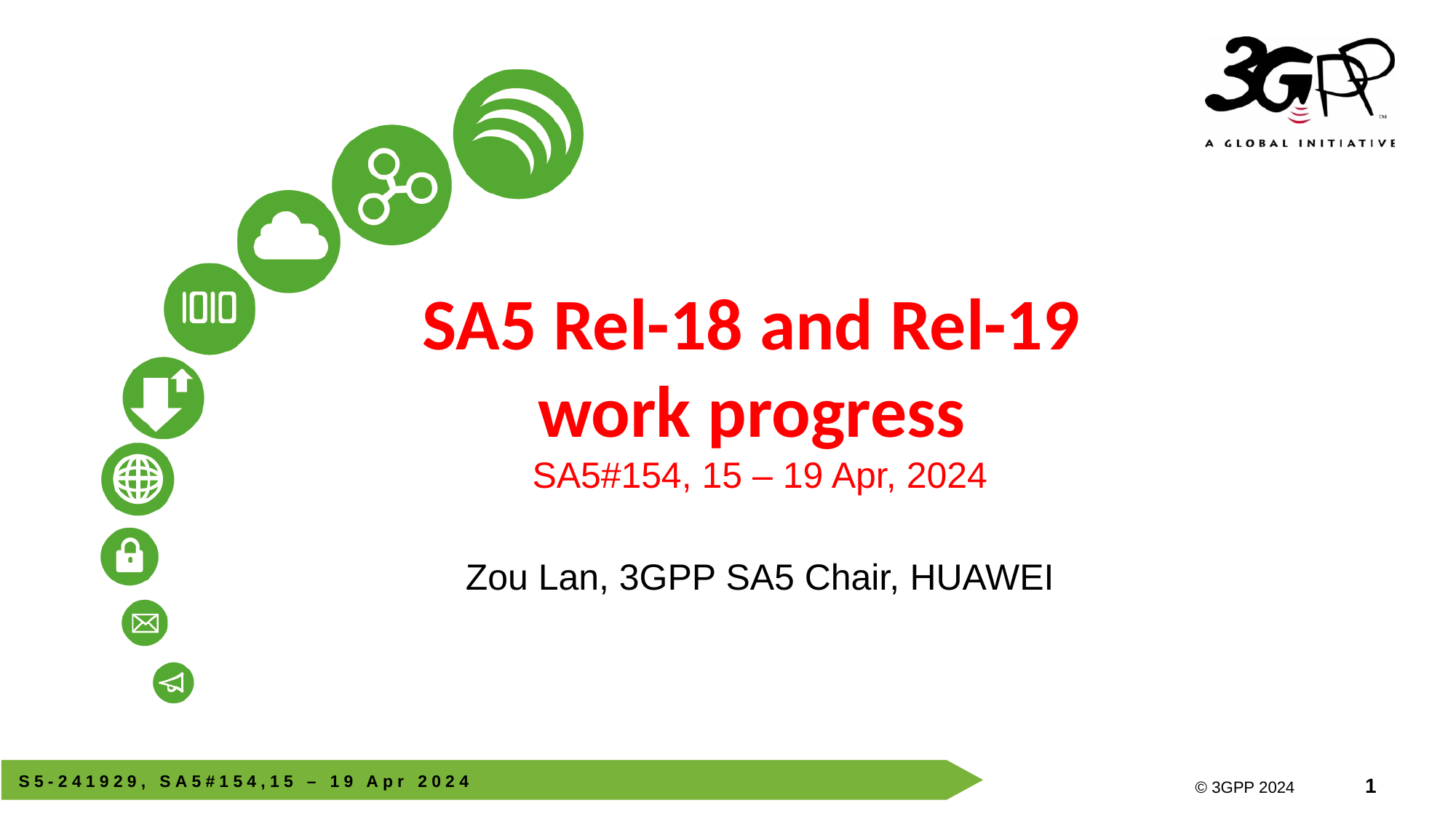

# SA5 Rel-18 and Rel-19 work progress SA5#154, 15 – 19 Apr, 2024
Zou Lan, 3GPP SA5 Chair, HUAWEI